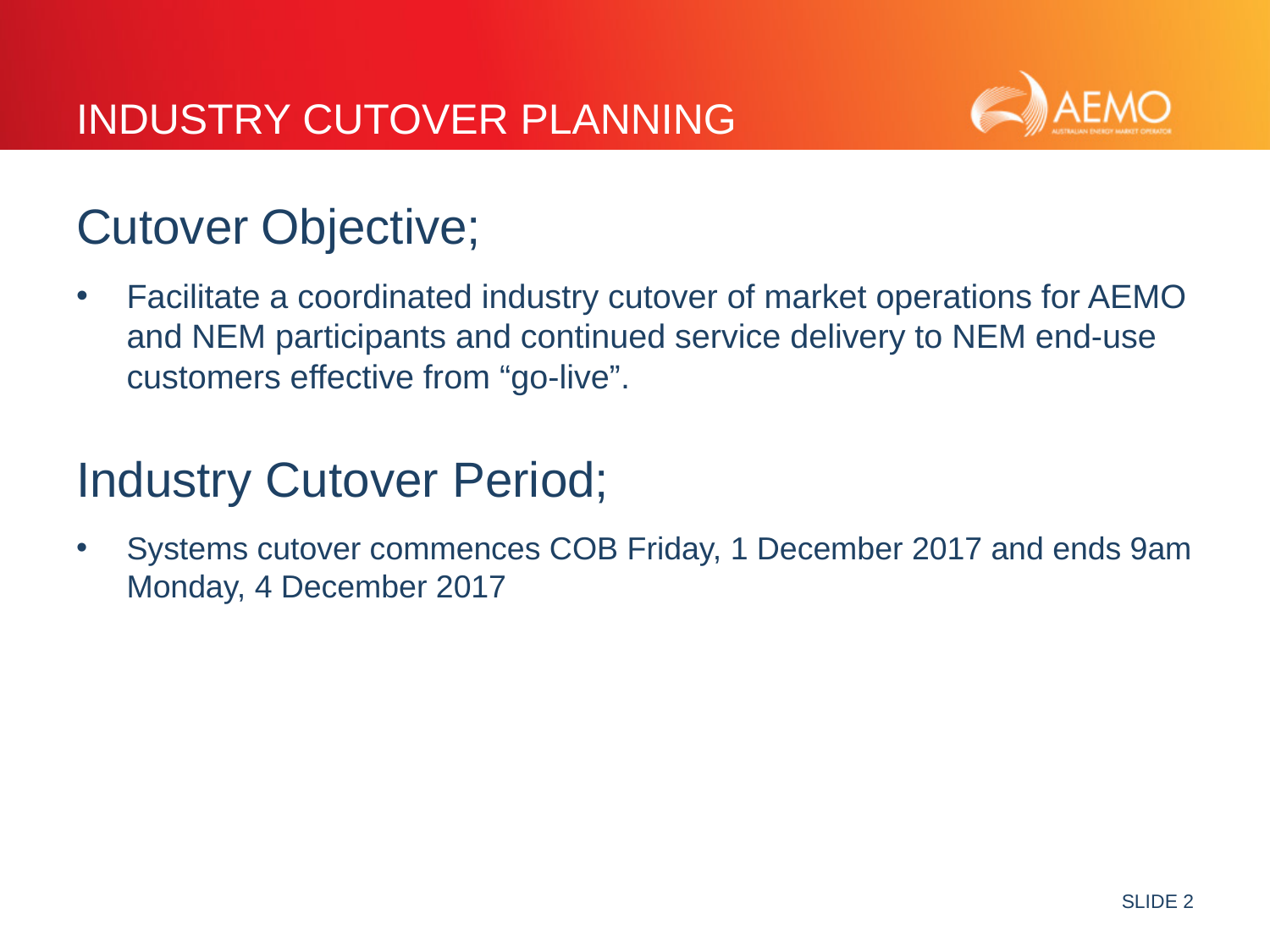

# Industry Cutover planning
Cutover Objective;
Facilitate a coordinated industry cutover of market operations for AEMO and NEM participants and continued service delivery to NEM end‑use customers effective from “go‑live”.
Industry Cutover Period;
Systems cutover commences COB Friday, 1 December 2017 and ends 9am Monday, 4 December 2017